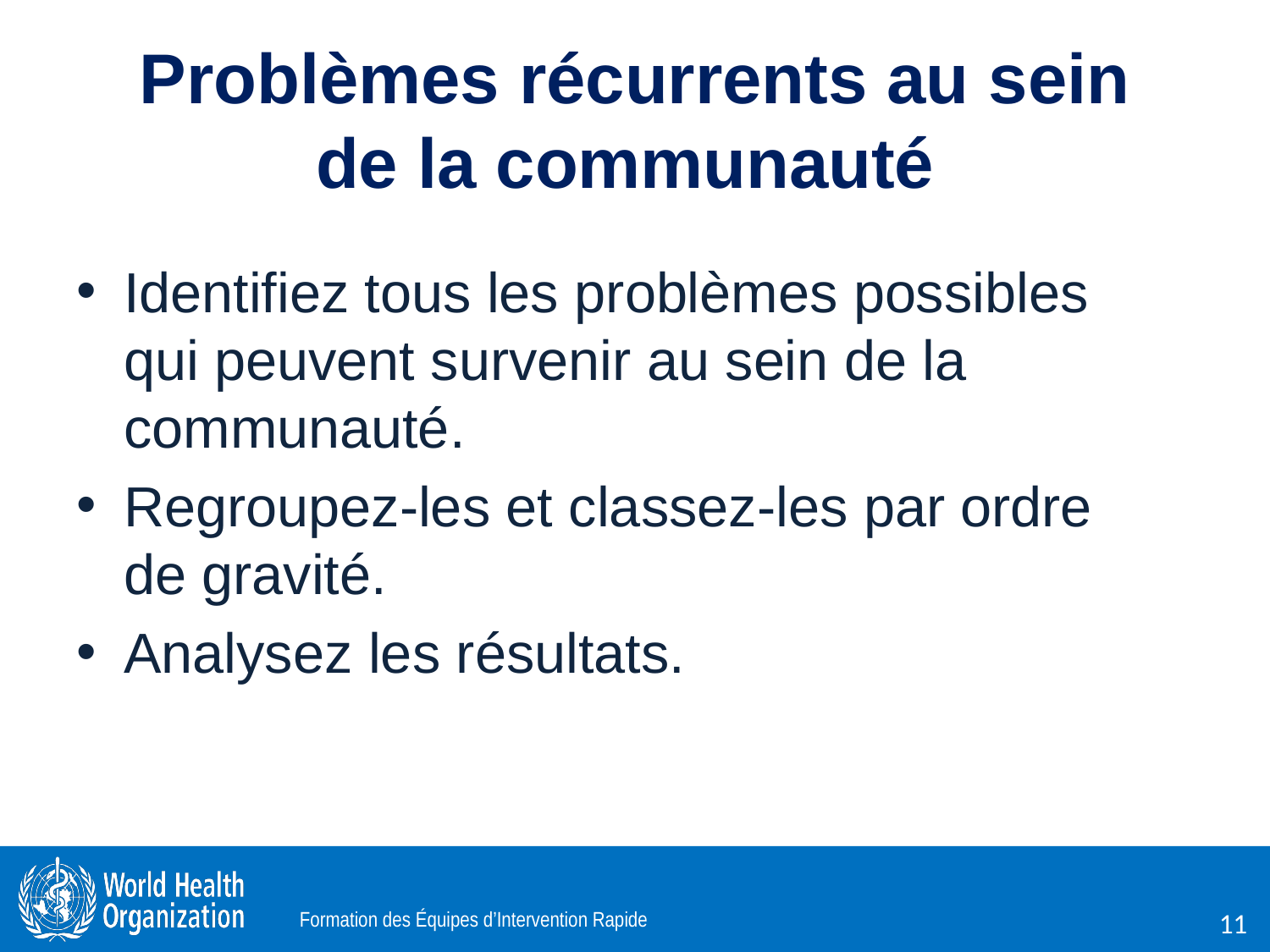

# Problèmes récurrents au sein de la communauté
Identifiez tous les problèmes possibles qui peuvent survenir au sein de la communauté.
Regroupez-les et classez-les par ordre de gravité.
Analysez les résultats.